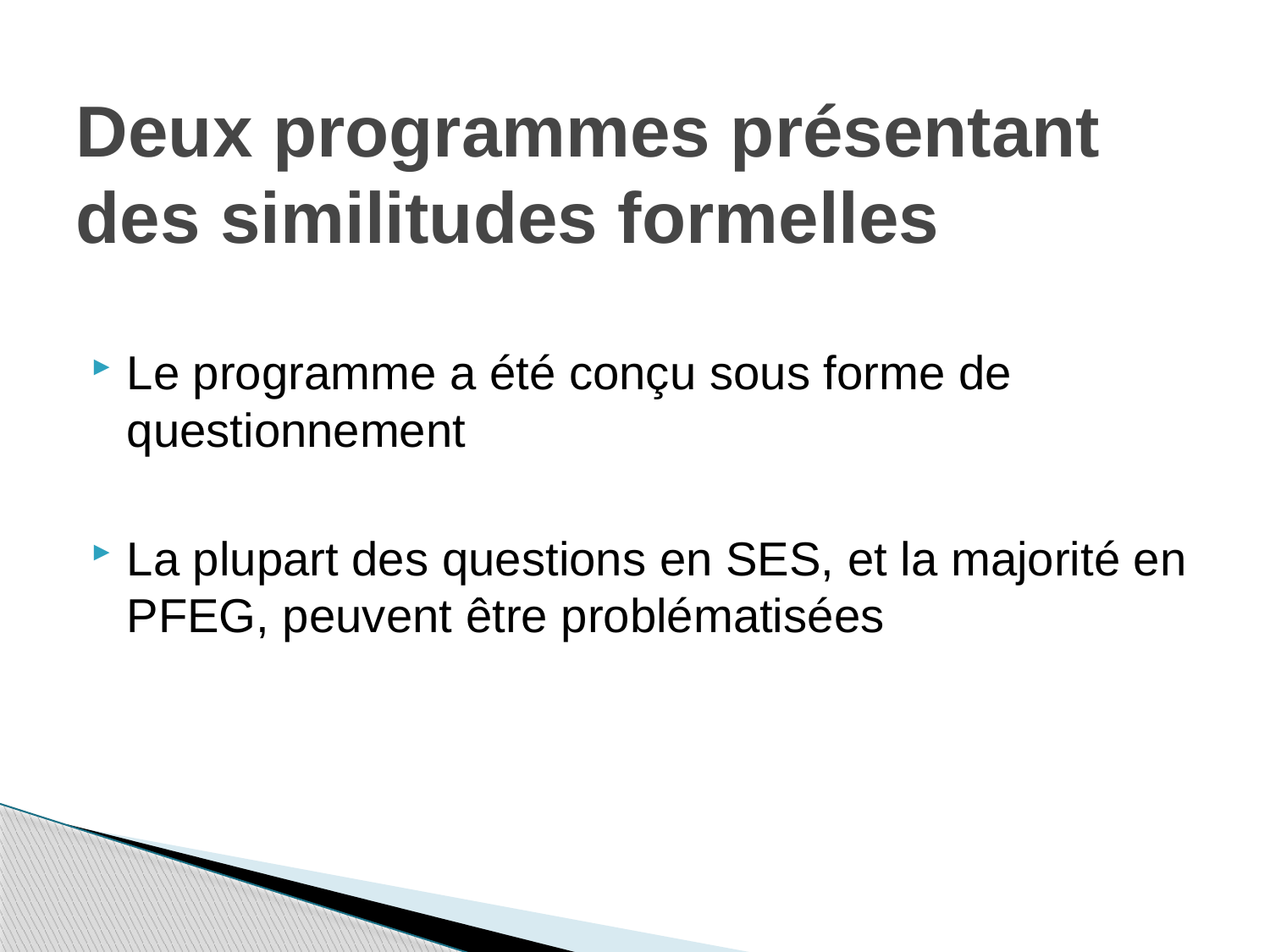

# Deux programmes présentant des similitudes formelles
Le programme a été conçu sous forme de questionnement

La plupart des questions en SES, et la majorité en PFEG, peuvent être problématisées